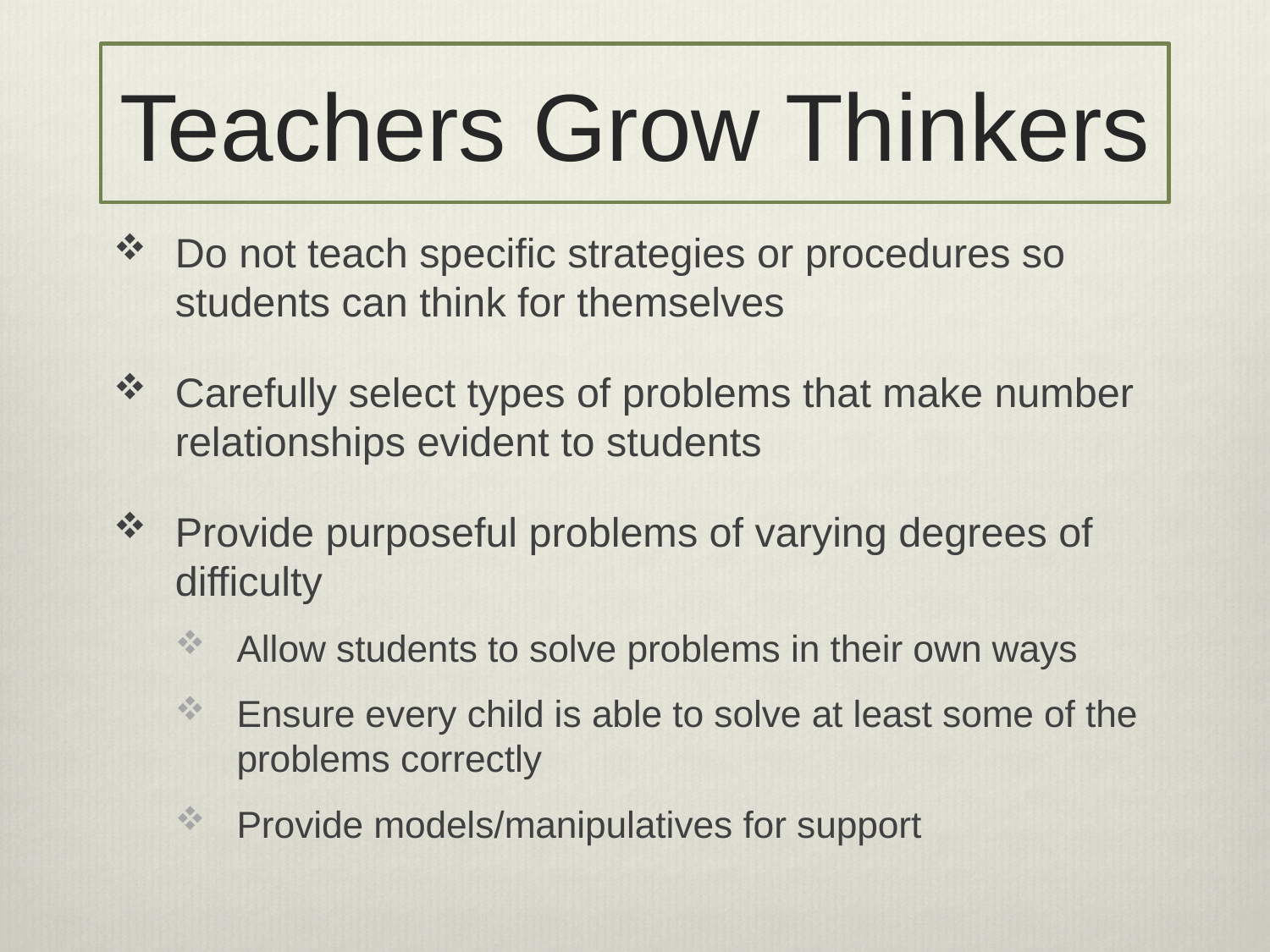

# Teachers Grow Thinkers
Do not teach specific strategies or procedures so students can think for themselves
Carefully select types of problems that make number relationships evident to students
Provide purposeful problems of varying degrees of difficulty
Allow students to solve problems in their own ways
Ensure every child is able to solve at least some of the problems correctly
Provide models/manipulatives for support